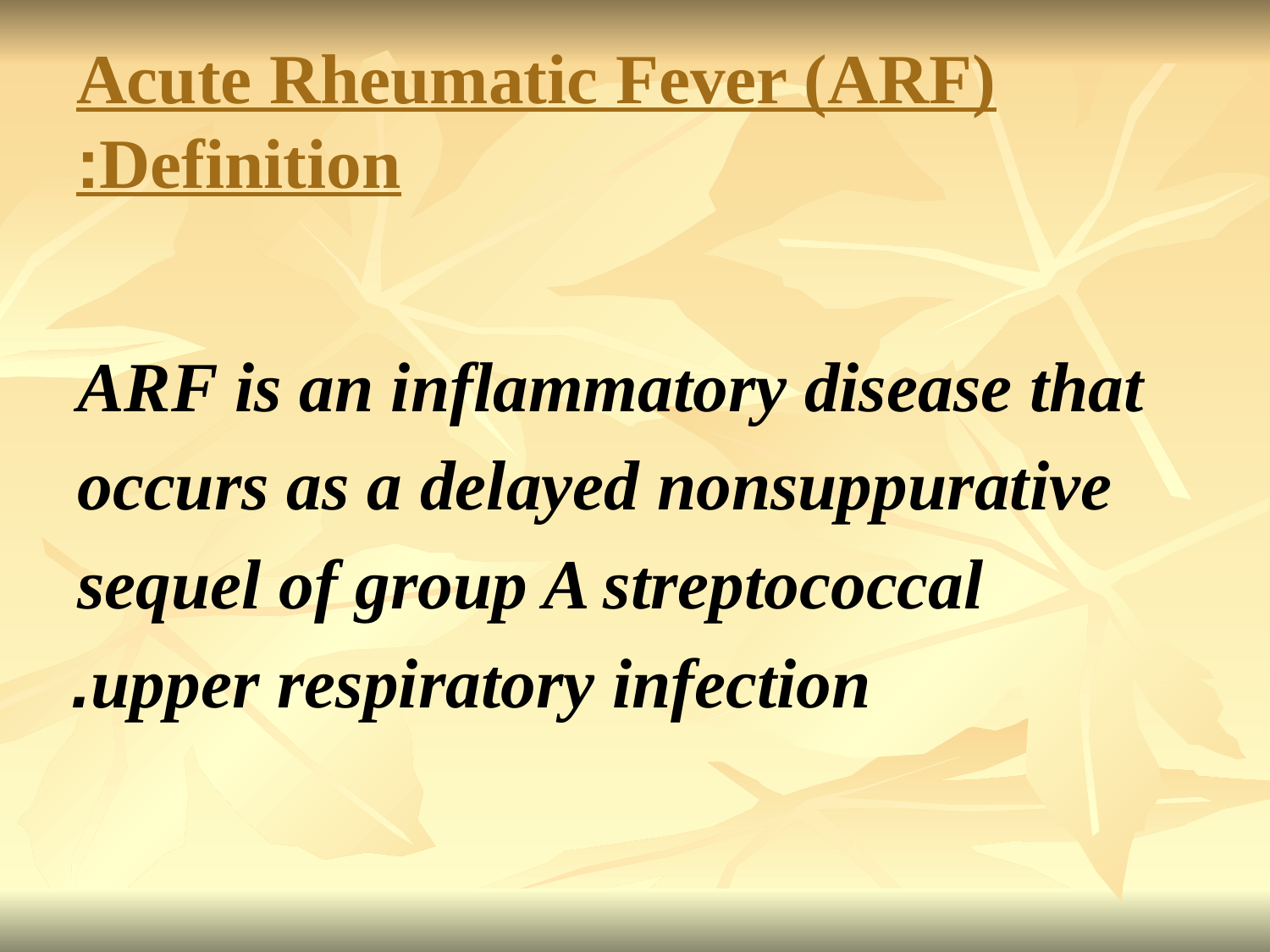

# Acute Rheumatic Fever (ARF) Definition:

ARF is an inflammatory disease that
occurs as a delayed nonsuppurative
sequel of group A streptococcal
upper respiratory infection.